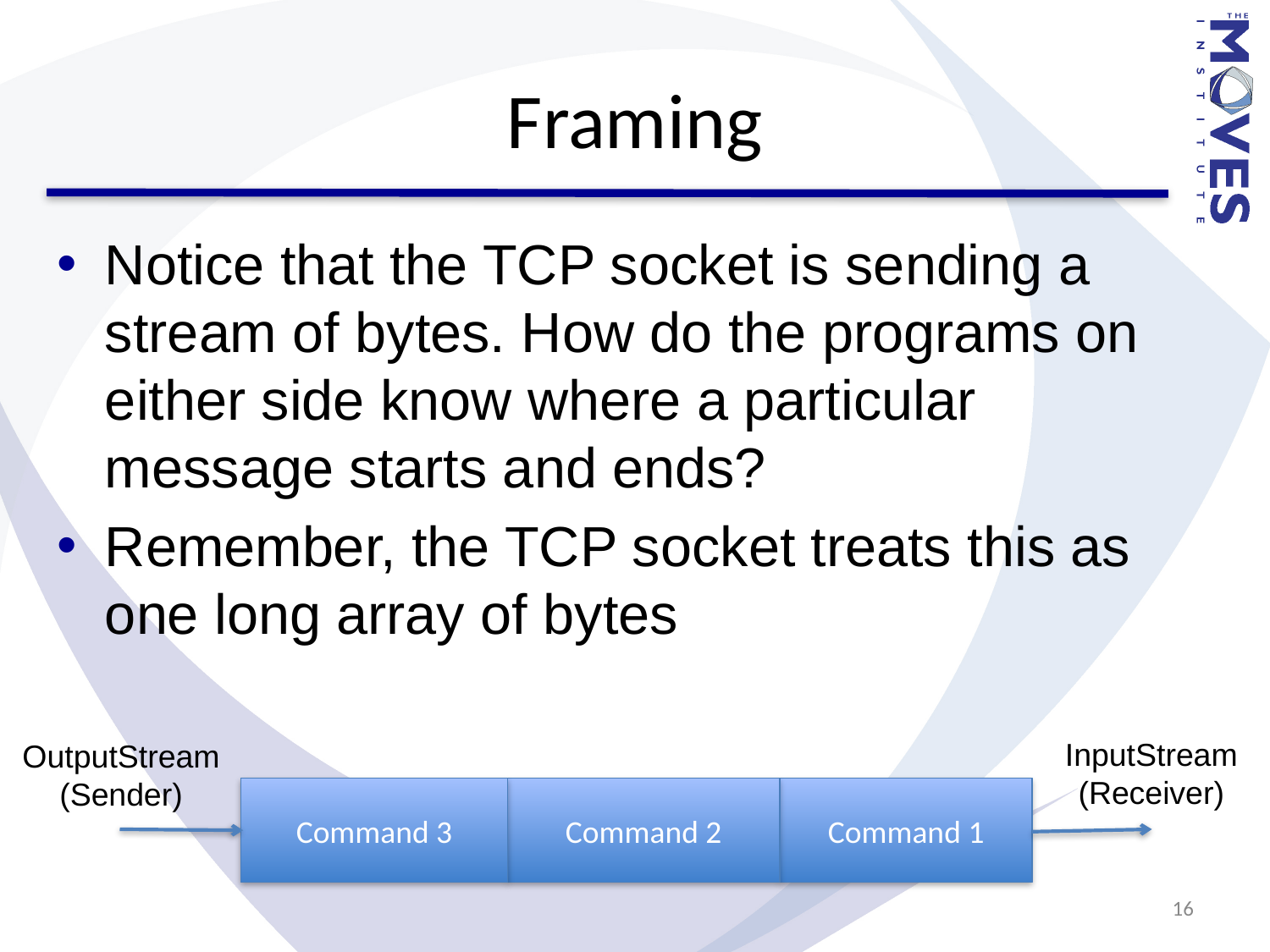

# Framing
Notice that the TCP socket is sending a stream of bytes. How do the programs on either side know where a particular message starts and ends?
Remember, the TCP socket treats this as one long array of bytes
InputStream
(Receiver)
OutputStream
(Sender)
Command 3
Command 2
Command 1
16